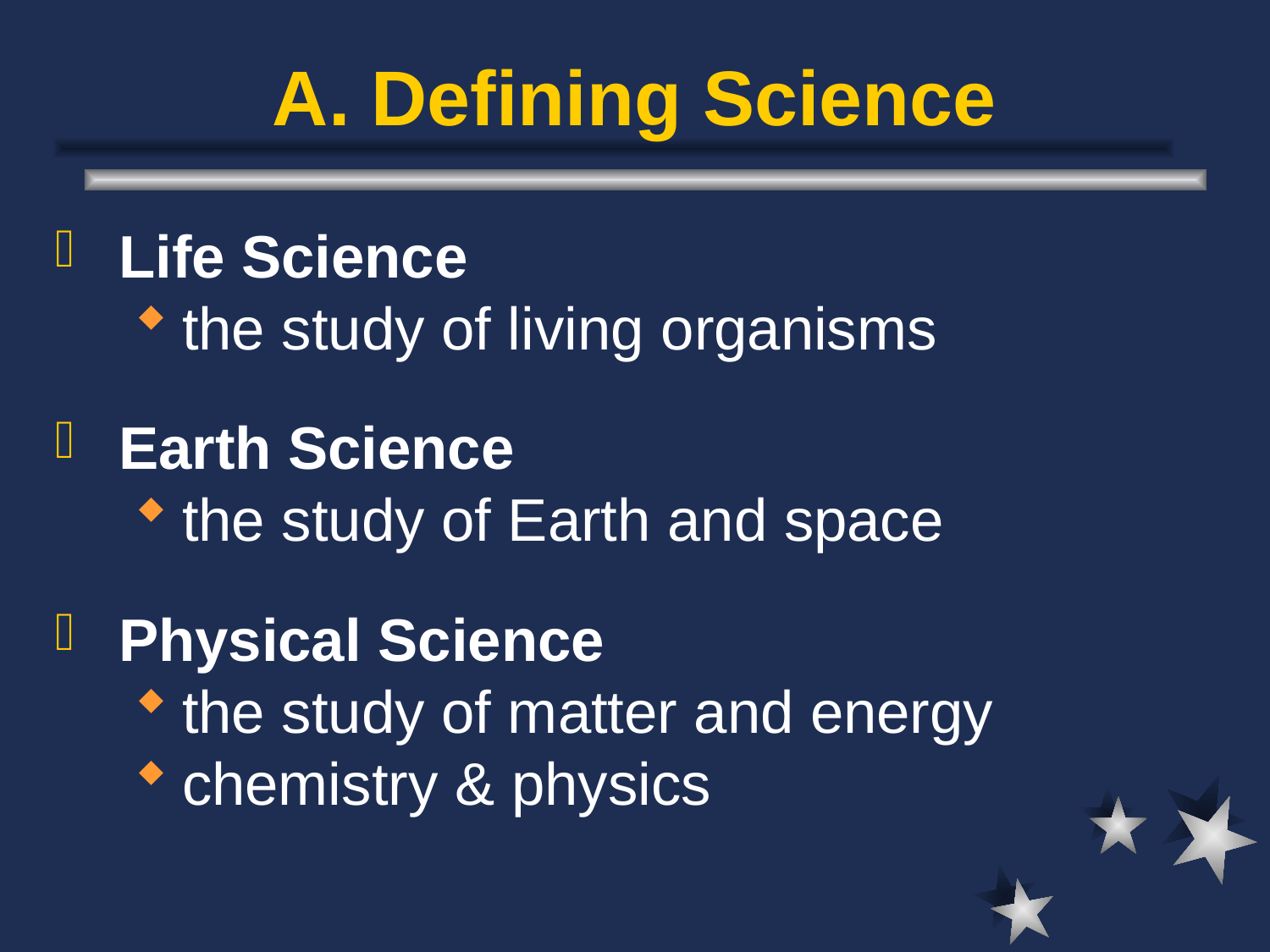

# A. Defining Science
Life Science
the study of living organisms
Earth Science
the study of Earth and space
Physical Science
the study of matter and energy
chemistry & physics